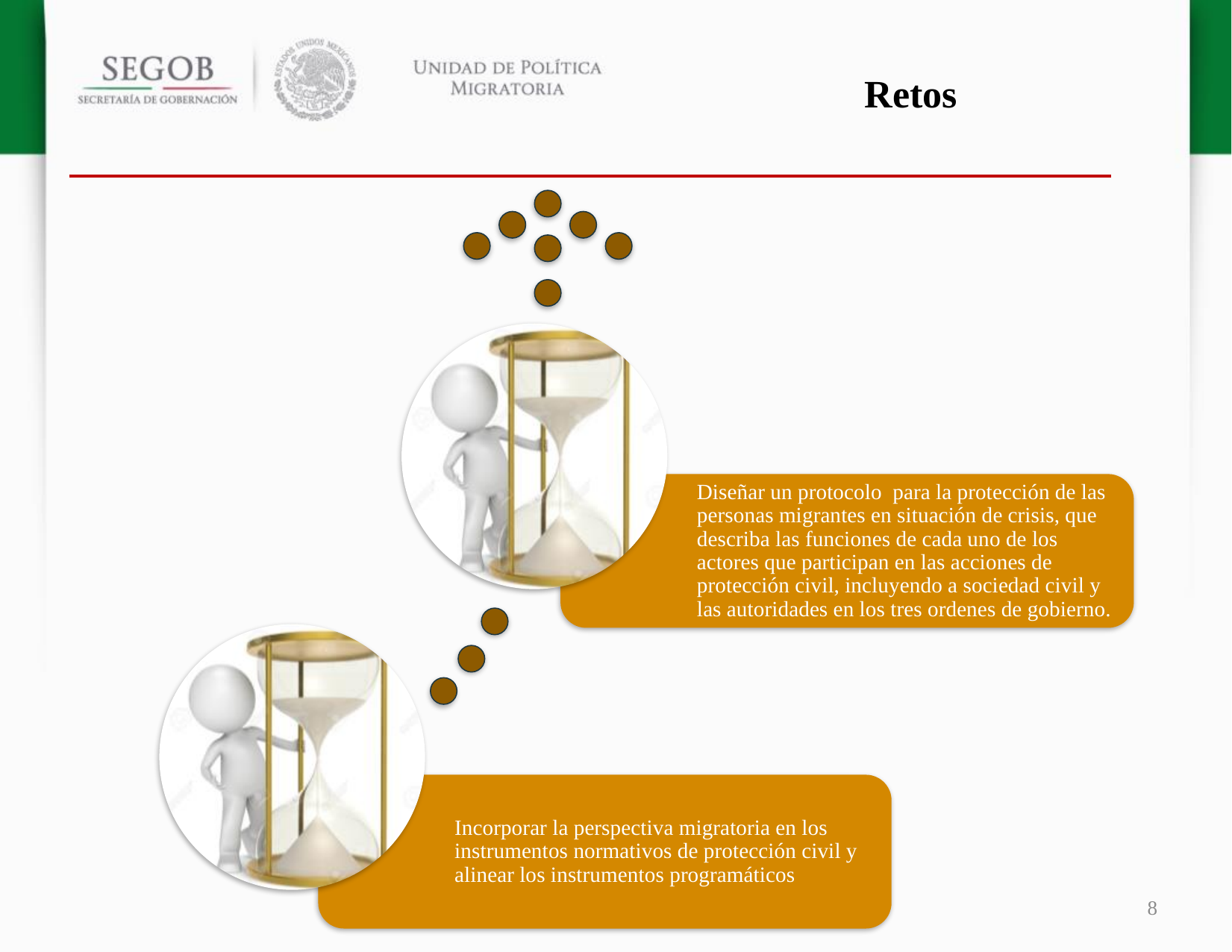

# Retos
Incorporar la perspectiva migratoria en los instrumentos normativos de protección civil y alinear los instrumentos programáticos
Diseñar un protocolo  para la protección de las personas migrantes en situación de crisis, que describa las funciones de cada uno de los actores que participan en las acciones de protección civil, incluyendo a sociedad civil y las autoridades en los tres ordenes de gobierno.
8